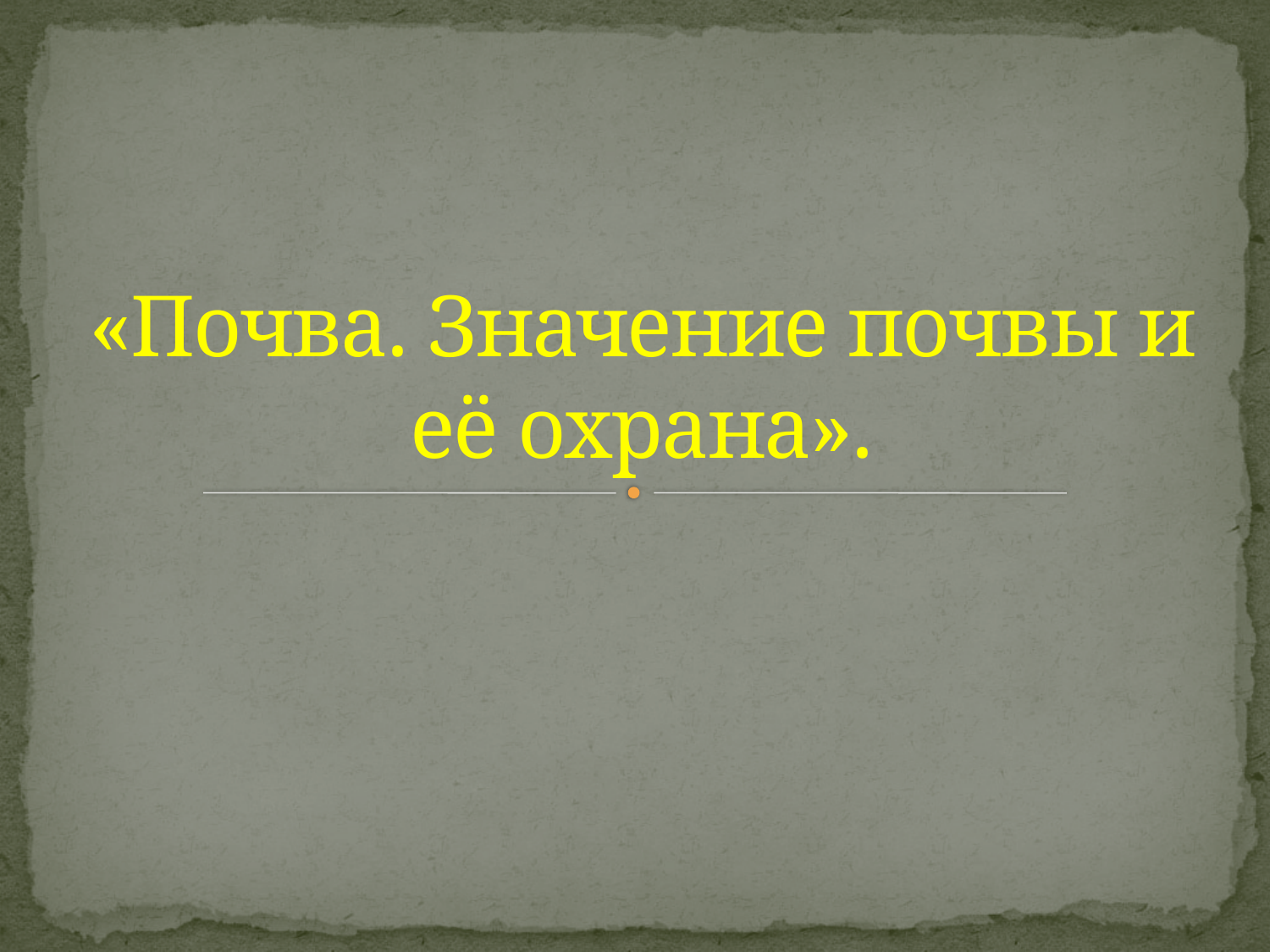

# «Почва. Значение почвы и её охрана».